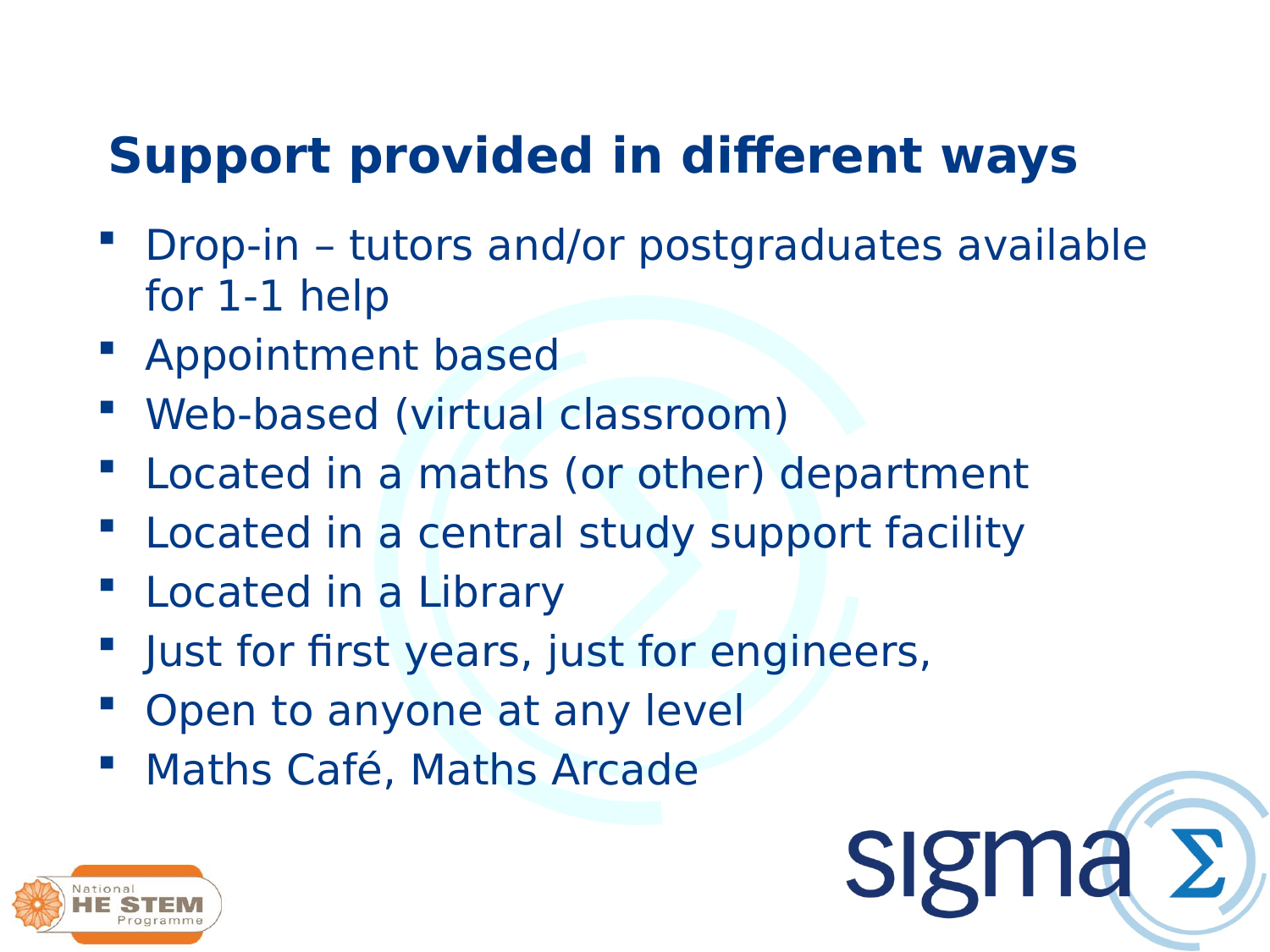

# Support provided in different ways
Drop-in – tutors and/or postgraduates available for 1-1 help
Appointment based
Web-based (virtual classroom)
Located in a maths (or other) department
Located in a central study support facility
Located in a Library
Just for first years, just for engineers,
Open to anyone at any level
Maths Café, Maths Arcade